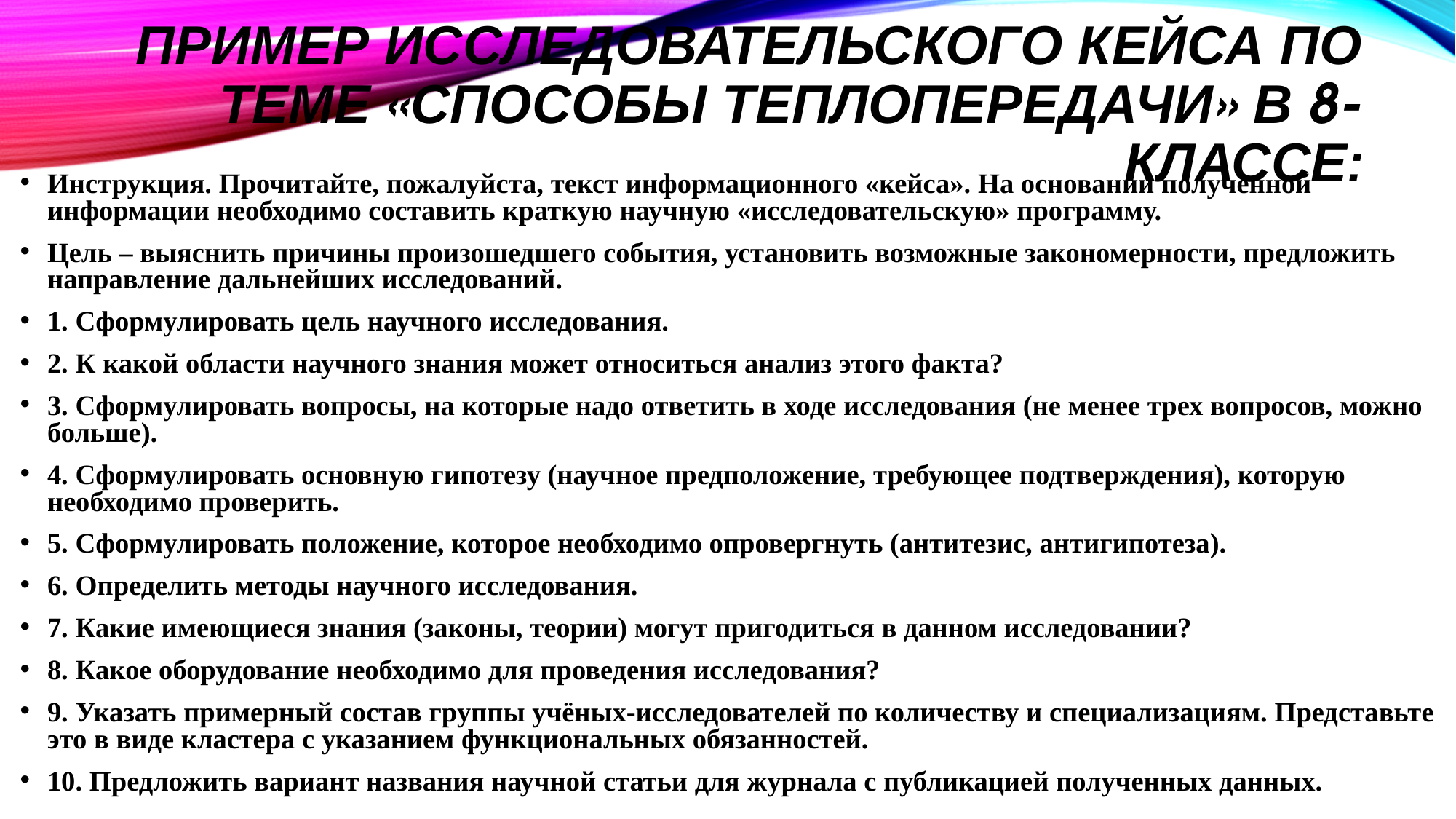

# ПРИМЕР ИССЛЕДОВАТЕЛЬСКОГО КЕЙСА ПО ТЕМЕ «СПОСОБЫ ТЕПЛОПЕРЕДАЧИ» В 8- КЛАССЕ:
Инструкция. Прочитайте, пожалуйста, текст информационного «кейса». На основании полученной информации необходимо составить краткую научную «исследовательскую» программу.
Цель – выяснить причины произошедшего события, установить возможные закономерности, предложить направление дальнейших исследований.
1. Сформулировать цель научного исследования.
2. К какой области научного знания может относиться анализ этого факта?
3. Сформулировать вопросы, на которые надо ответить в ходе исследования (не менее трех вопросов, можно больше).
4. Сформулировать основную гипотезу (научное предположение, требующее подтверждения), которую необходимо проверить.
5. Сформулировать положение, которое необходимо опровергнуть (антитезис, антигипотеза).
6. Определить методы научного исследования.
7. Какие имеющиеся знания (законы, теории) могут пригодиться в данном исследовании?
8. Какое оборудование необходимо для проведения исследования?
9. Указать примерный состав группы учёных-исследователей по количеству и специализациям. Представьте это в виде кластера с указанием функциональных обязанностей.
10. Предложить вариант названия научной статьи для журнала с публикацией полученных данных.